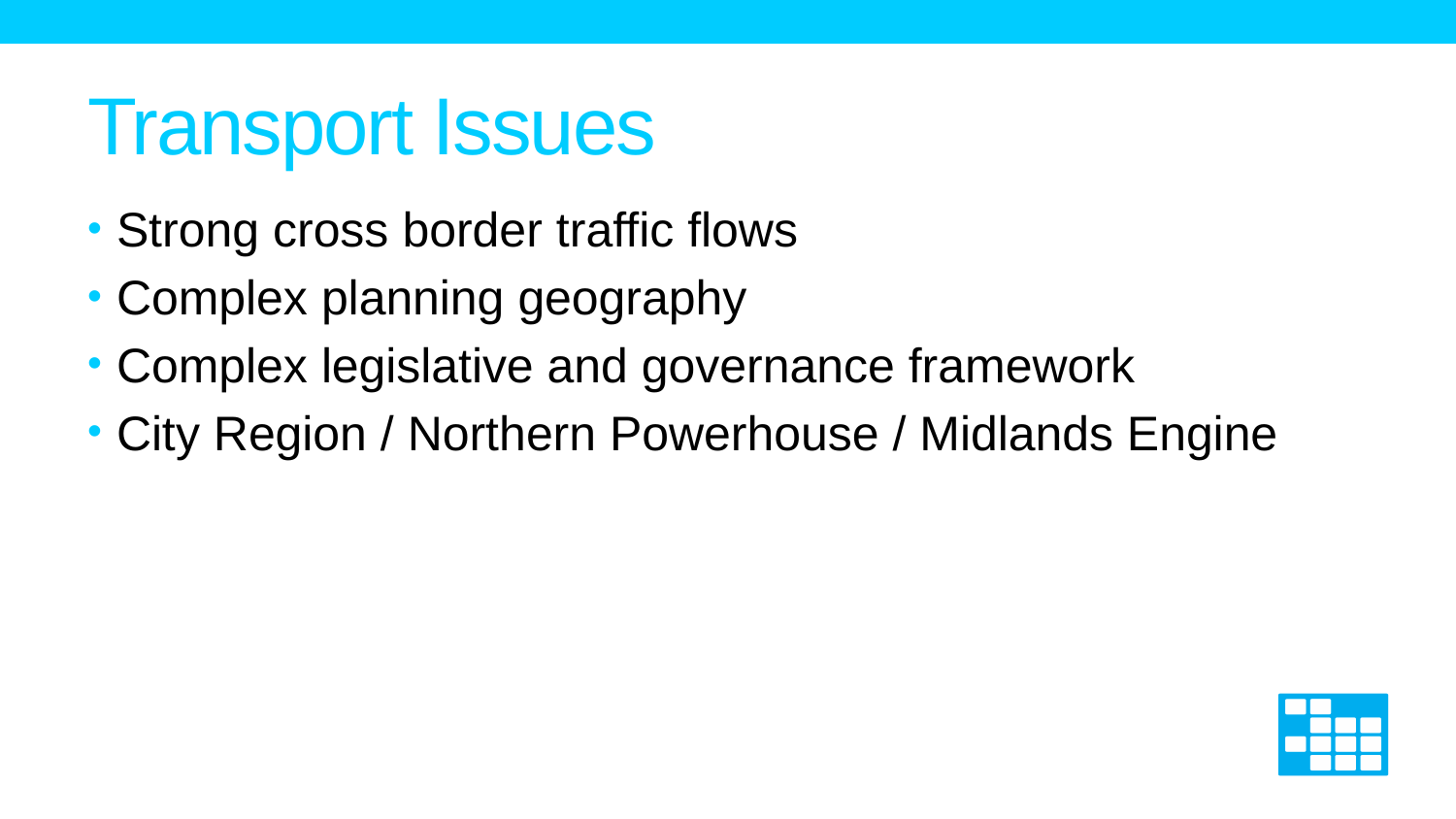

# Transport Issues
Strong cross border traffic flows
Complex planning geography
Complex legislative and governance framework
City Region / Northern Powerhouse / Midlands Engine